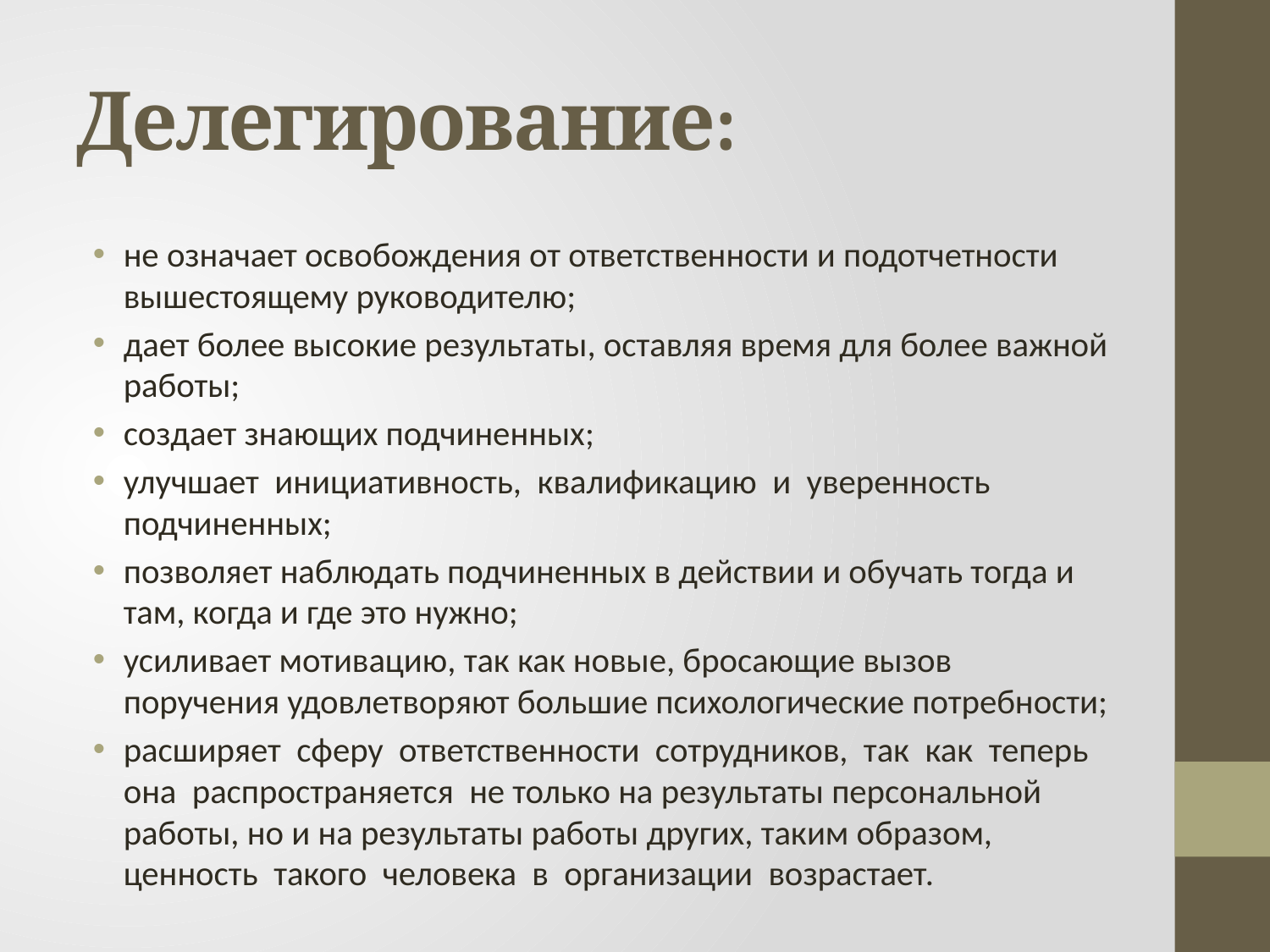

# Делегирование:
не означает освобождения от ответственности и подотчетности вышестоящему руководителю;
дает более высокие результаты, оставляя время для более важной работы;
создает знающих подчиненных;
улучшает  инициативность,  квалификацию  и  уверенность подчиненных;
позволяет наблюдать подчиненных в действии и обучать тогда и там, когда и где это нужно;
усиливает мотивацию, так как новые, бросающие вызов поручения удовлетворяют большие психологические потребности;
расширяет  сферу  ответственности  сотрудников,  так  как  теперь  она  распространяется  не только на результаты персональной работы, но и на результаты работы других, таким образом, ценность  такого  человека  в  организации  возрастает.